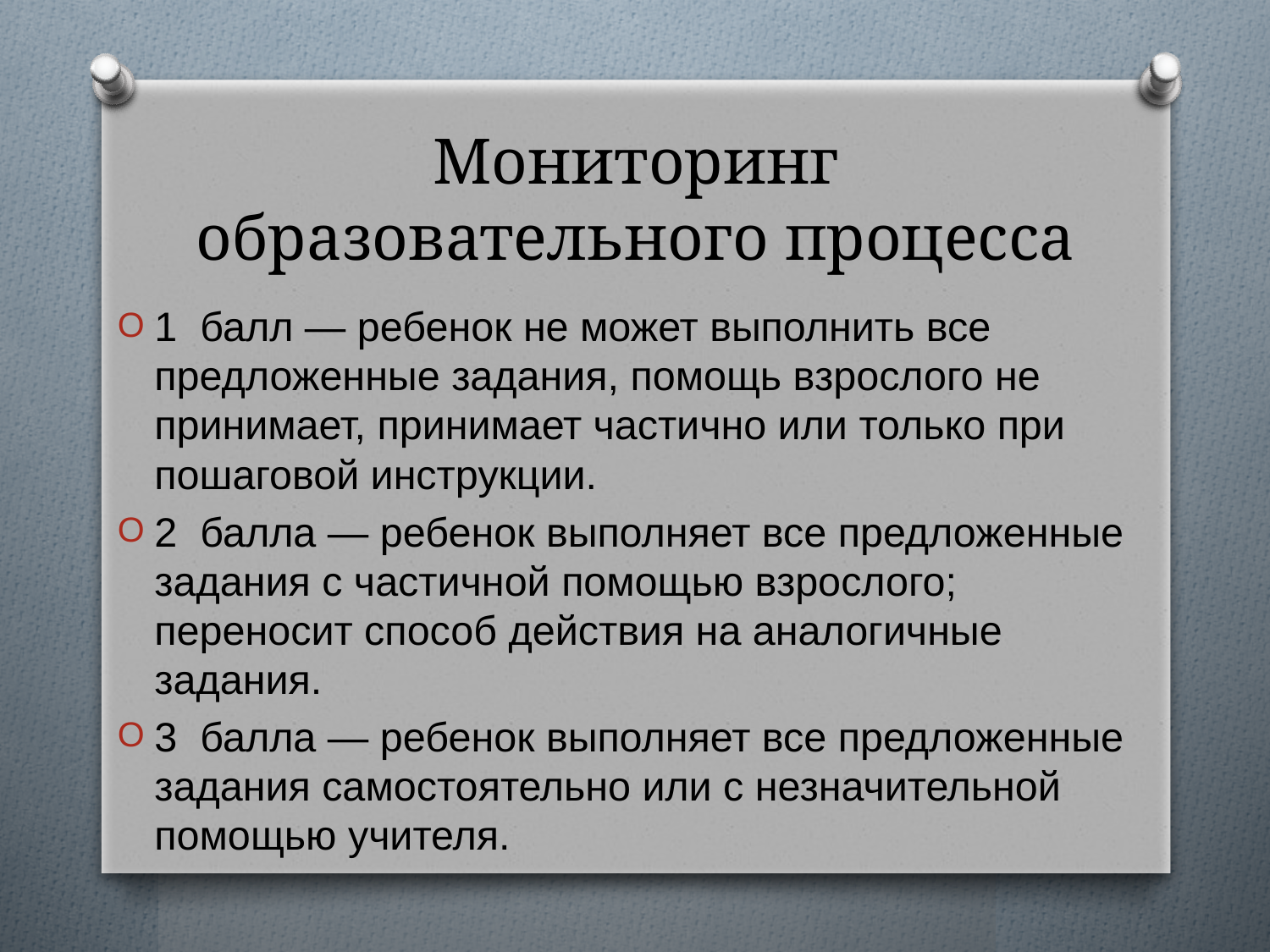

# Мониторинг образовательного процесса
1  балл — ребенок не может выполнить все предложенные задания, помощь взрослого не принимает, принимает частично или только при пошаговой инструкции.
2  балла — ребенок выполняет все предложенные задания с частичной помощью взрослого; переносит способ действия на аналогичные задания.
3  балла — ребенок выполняет все предложенные задания самостоятельно или с незначительной помощью учителя.